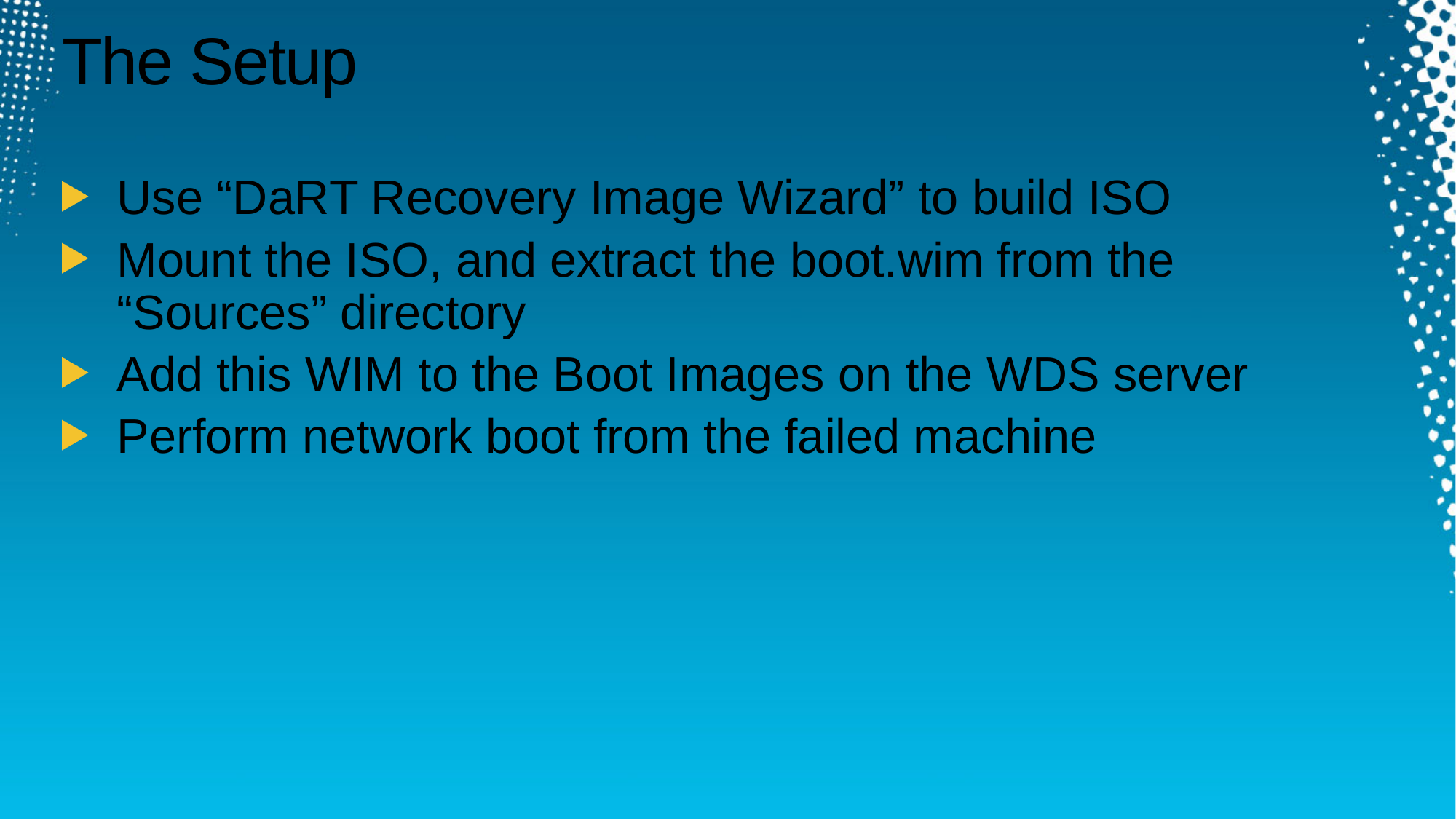

# The Setup
Use “DaRT Recovery Image Wizard” to build ISO
Mount the ISO, and extract the boot.wim from the “Sources” directory
Add this WIM to the Boot Images on the WDS server
Perform network boot from the failed machine